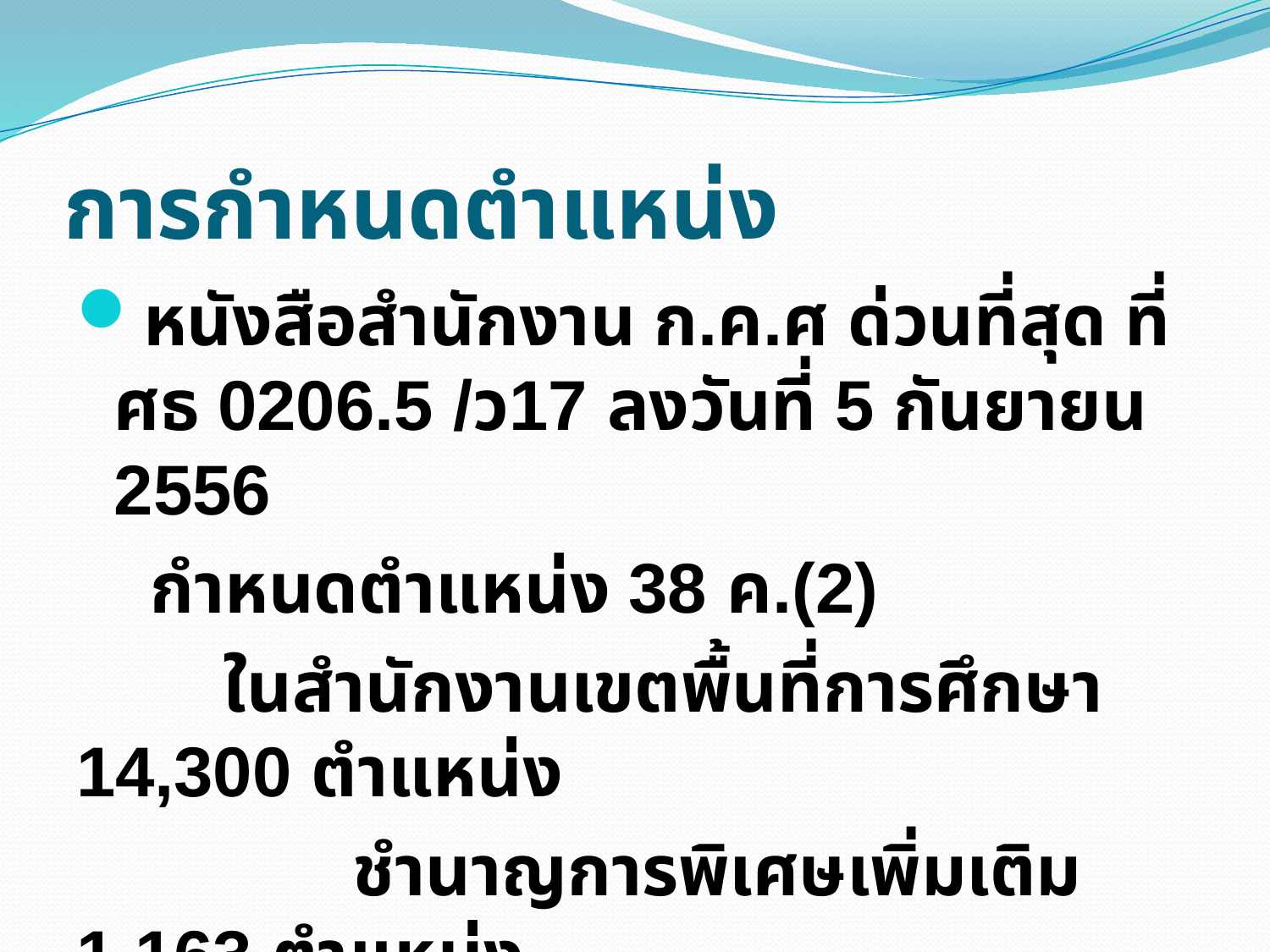

# การกำหนดตำแหน่ง
หนังสือสำนักงาน ก.ค.ศ ด่วนที่สุด ที่ ศธ 0206.5 /ว17 ลงวันที่ 5 กันยายน  2556
    กำหนดตำแหน่ง 38 ค.(2)
        ในสำนักงานเขตพื้นที่การศึกษา 14,300 ตำแหน่ง
               ชำนาญการพิเศษเพิ่มเติม  1,163 ตำแหน่ง
                                        เชี่ยวชาญ  4  สายงาน